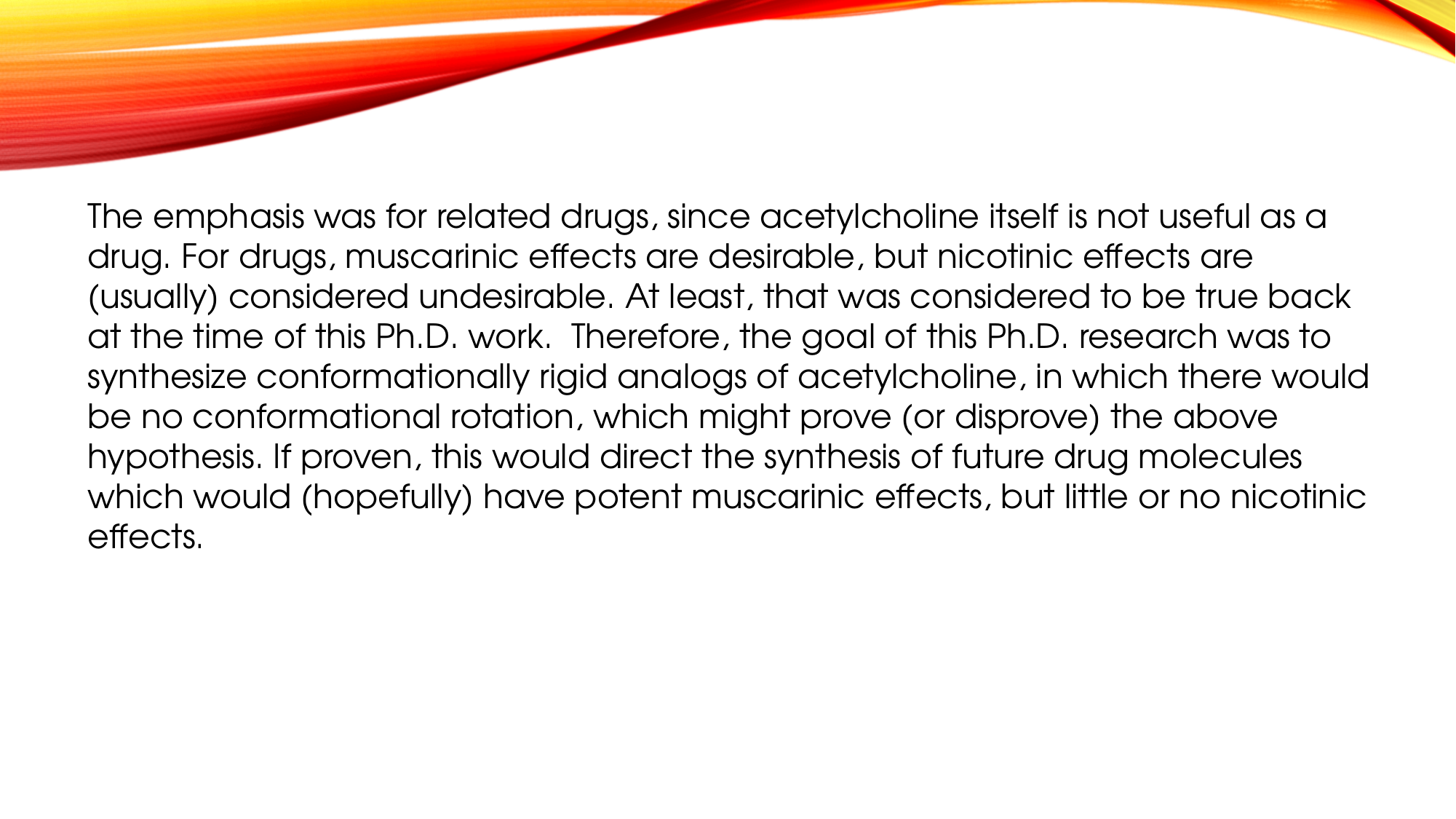

The emphasis was for related drugs, since acetylcholine itself is not useful as a drug. For drugs, muscarinic effects are desirable, but nicotinic effects are (usually) considered undesirable. At least, that was considered to be true back at the time of this Ph.D. work.  Therefore, the goal of this Ph.D. research was to synthesize conformationally rigid analogs of acetylcholine, in which there would be no conformational rotation, which might prove (or disprove) the above hypothesis. If proven, this would direct the synthesis of future drug molecules which would (hopefully) have potent muscarinic effects, but little or no nicotinic effects.